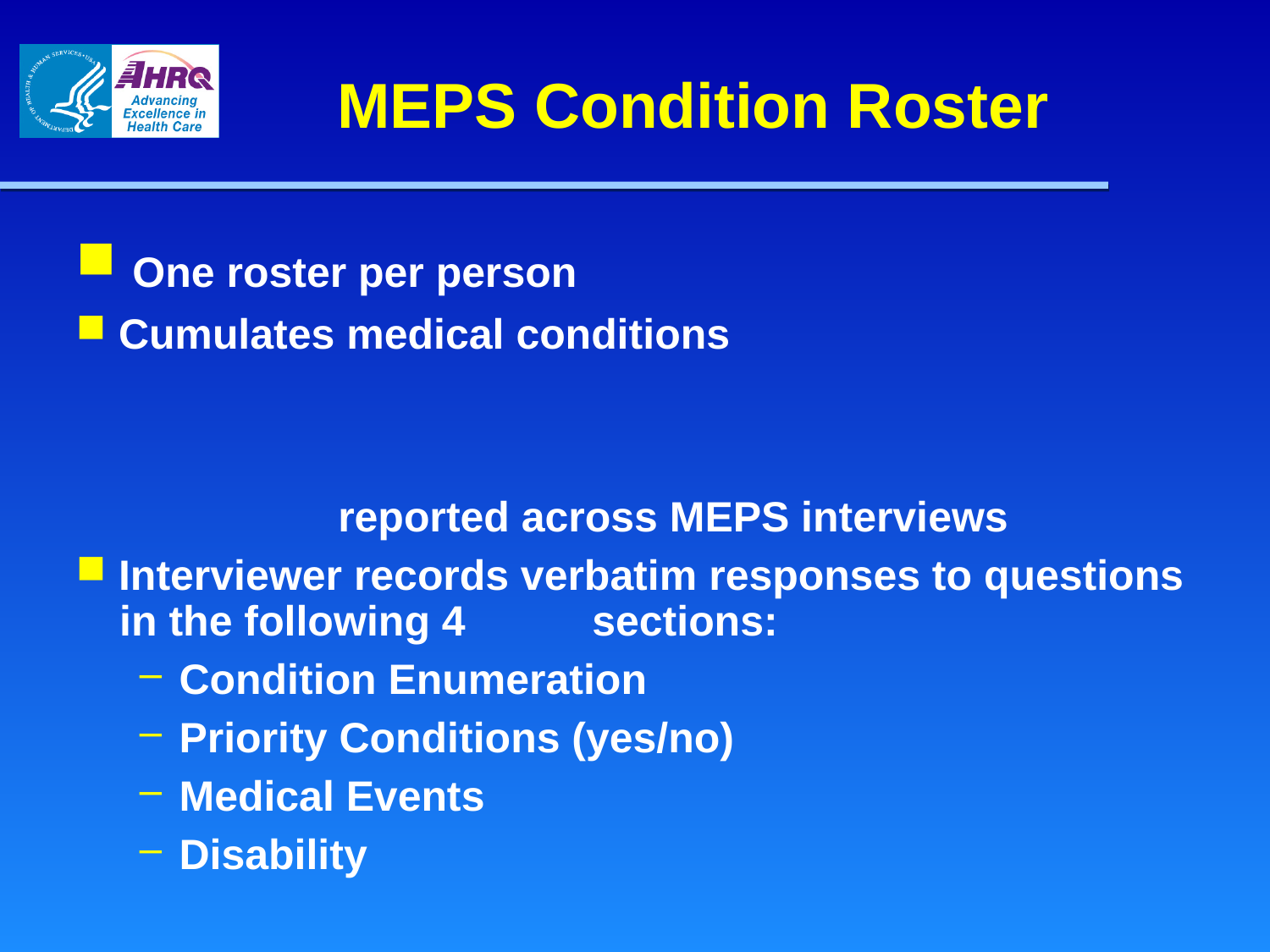

MEPS Condition Roster
 One roster per person
 Cumulates medical conditions                                                                                                                                                                                                                                                                                                                                                  	reported across MEPS interviews
 Interviewer records verbatim responses to questions     in the following 4	sections:
Condition Enumeration
Priority Conditions (yes/no)
Medical Events
Disability